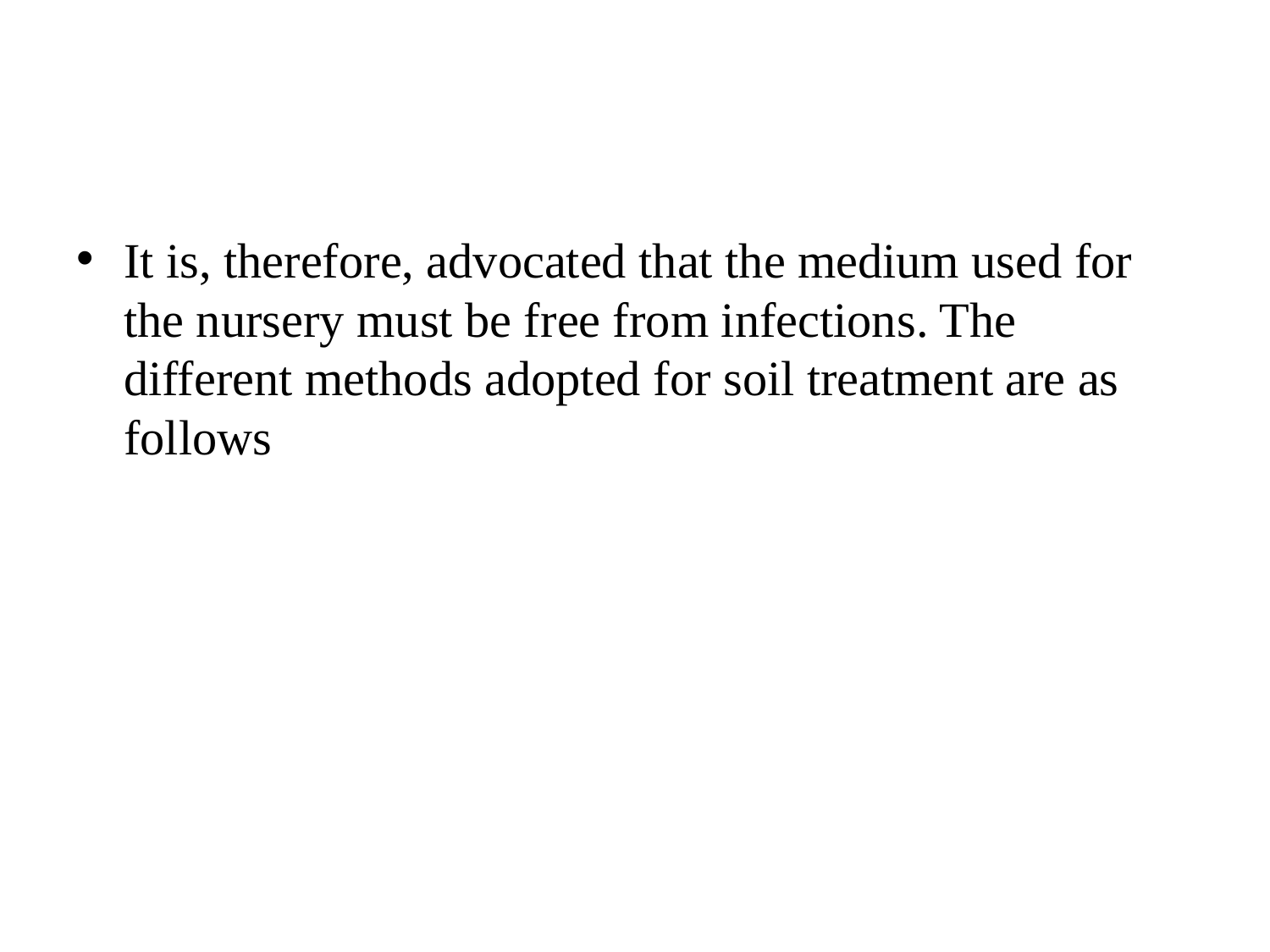

#
It is, therefore, advocated that the medium used for the nursery must be free from infections. The different methods adopted for soil treatment are as follows